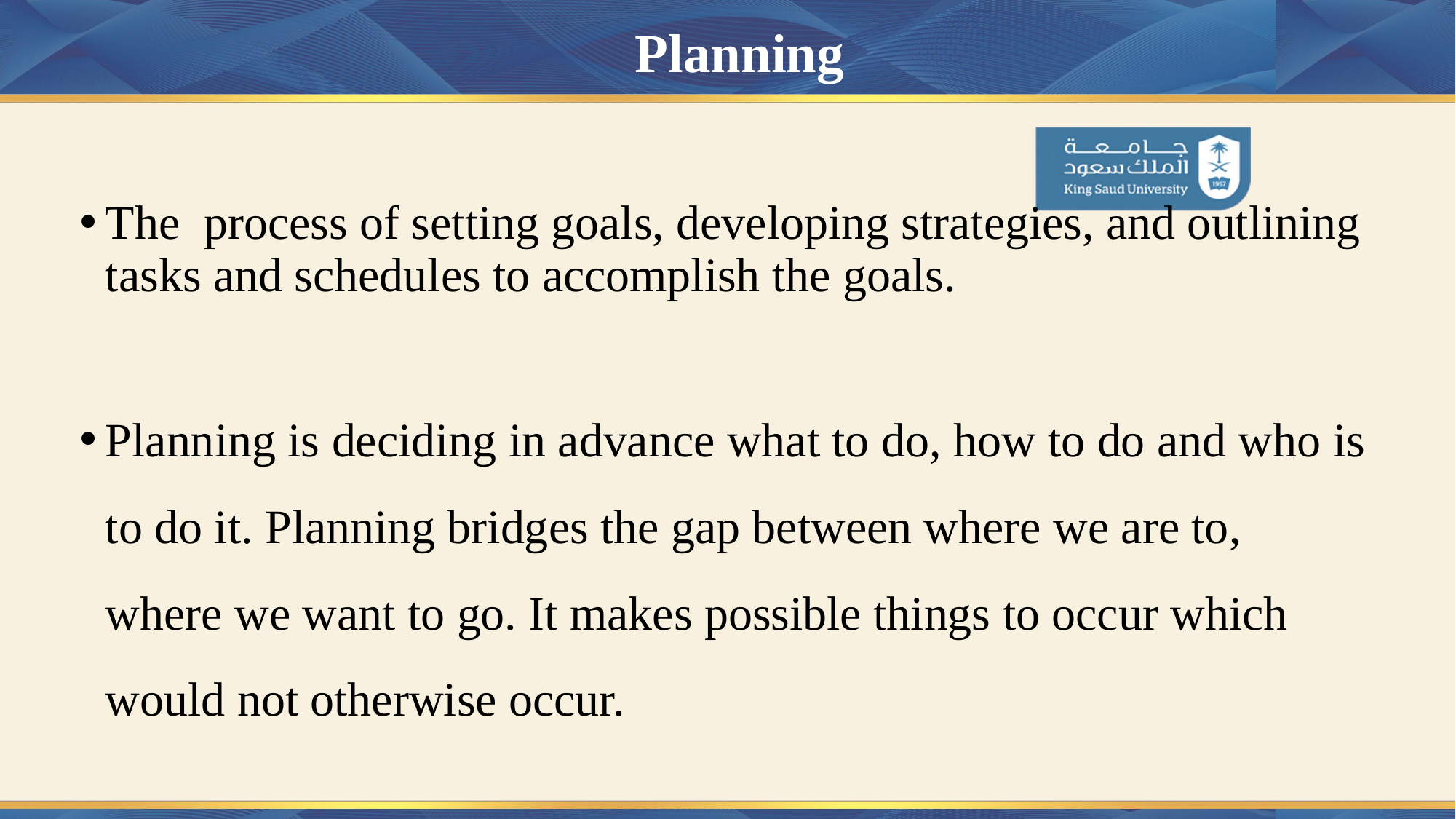

# Planning
The  process of setting goals, developing strategies, and outlining tasks and schedules to accomplish the goals.

Planning is deciding in advance what to do, how to do and who is to do it. Planning bridges the gap between where we are to, where we want to go. It makes possible things to occur which would not otherwise occur.